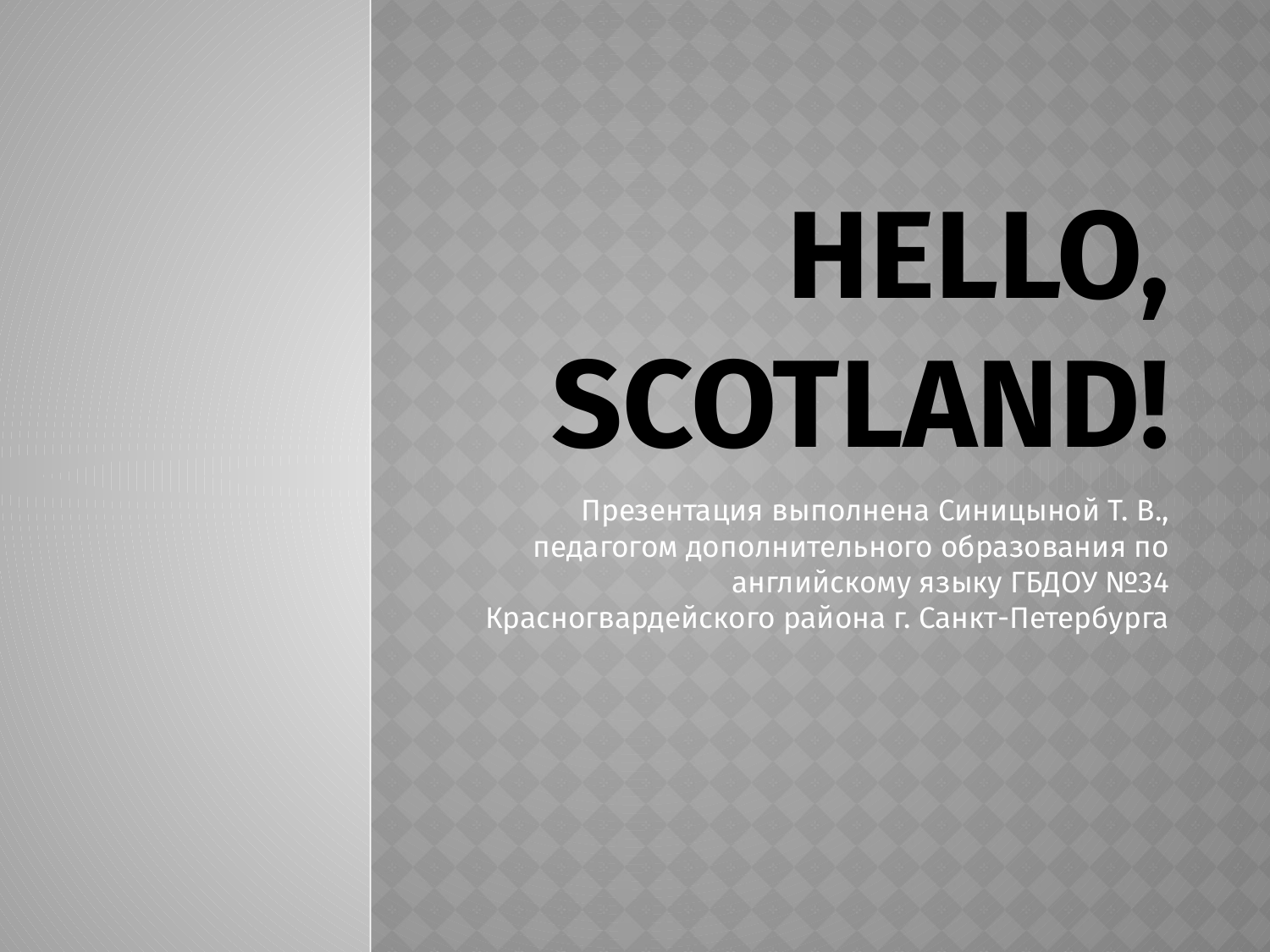

# Hello, Scotland!
Презентация выполнена Синицыной Т. В., педагогом дополнительного образования по английскому языку ГБДОУ №34 Красногвардейского района г. Санкт-Петербурга